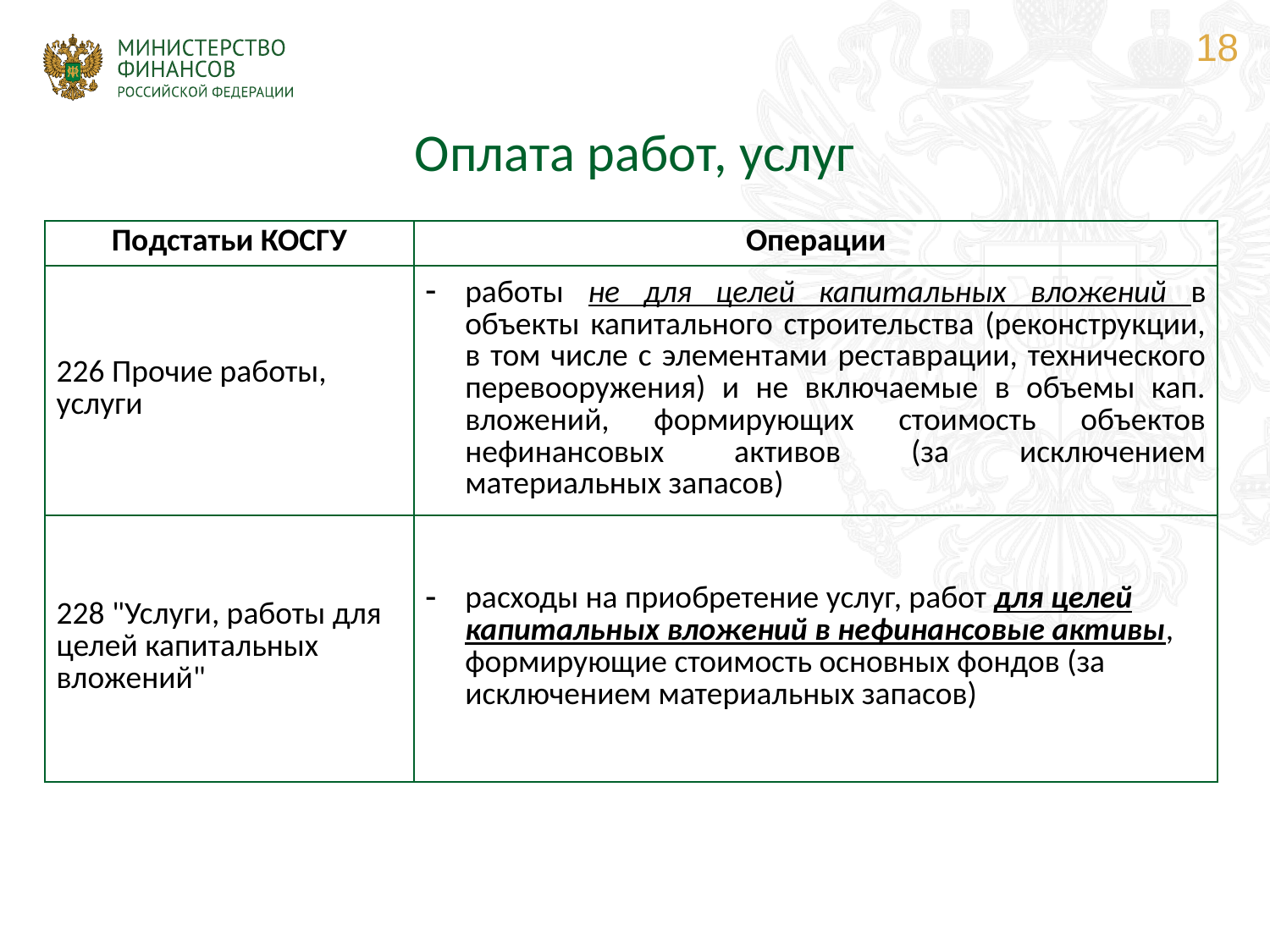

18
# Оплата работ, услуг
| Подстатьи КОСГУ | Операции |
| --- | --- |
| 226 Прочие работы, услуги | работы не для целей капитальных вложений в объекты капитального строительства (реконструкции, в том числе с элементами реставрации, технического перевооружения) и не включаемые в объемы кап. вложений, формирующих стоимость объектов нефинансовых активов (за исключением материальных запасов) |
| 228 "Услуги, работы для целей капитальных вложений" | расходы на приобретение услуг, работ для целей капитальных вложений в нефинансовые активы, формирующие стоимость основных фондов (за исключением материальных запасов) |